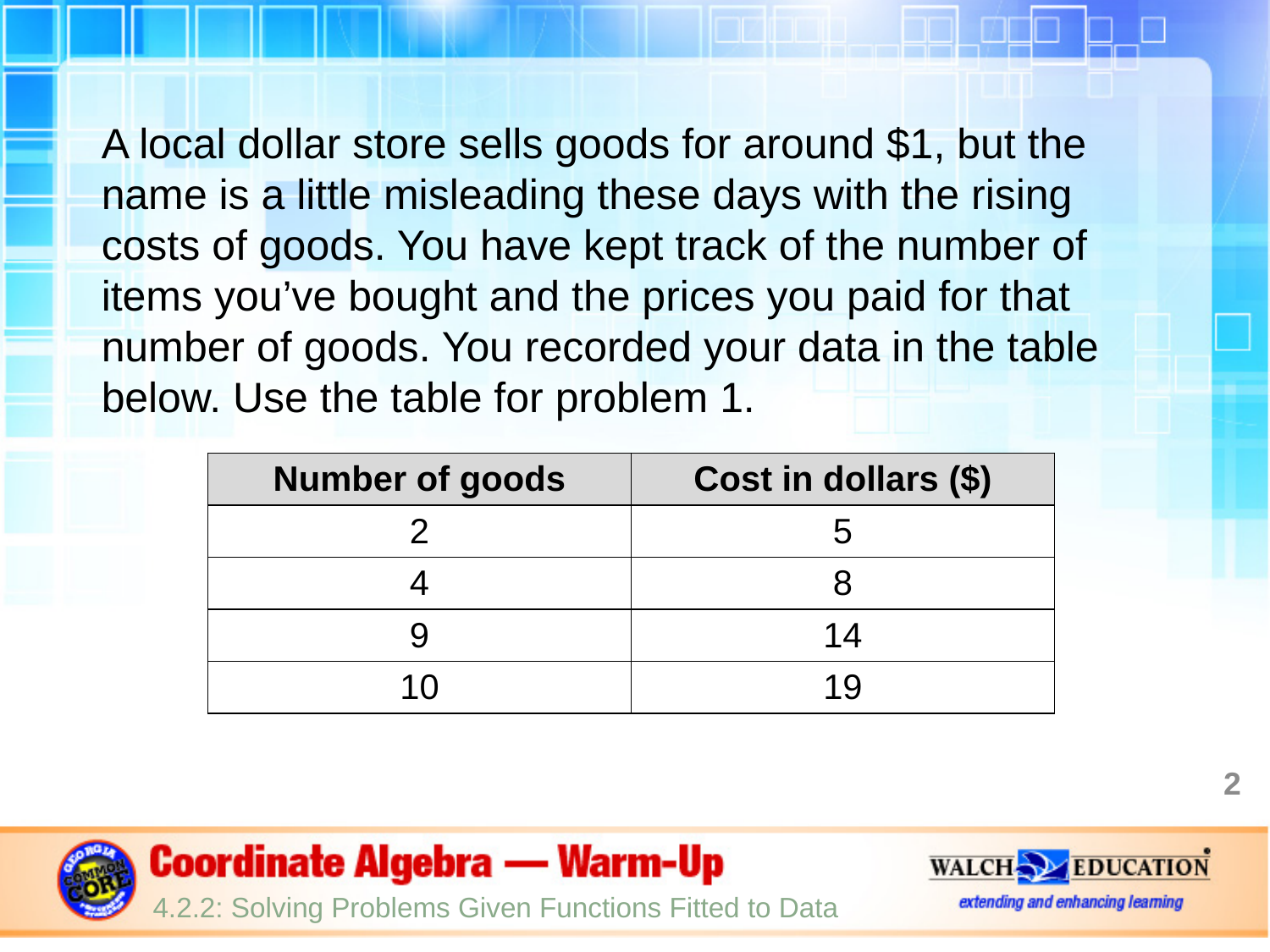

A local dollar store sells goods for around $1, but the name is a little misleading these days with the rising costs of goods. You have kept track of the number of items you’ve bought and the prices you paid for that number of goods. You recorded your data in the table below. Use the table for problem 1.
| Number of goods | Cost in dollars ($) |
| --- | --- |
| 2 | 5 |
| 4 | 8 |
| 9 | 14 |
| 10 | 19 |
2
4.2.2: Solving Problems Given Functions Fitted to Data